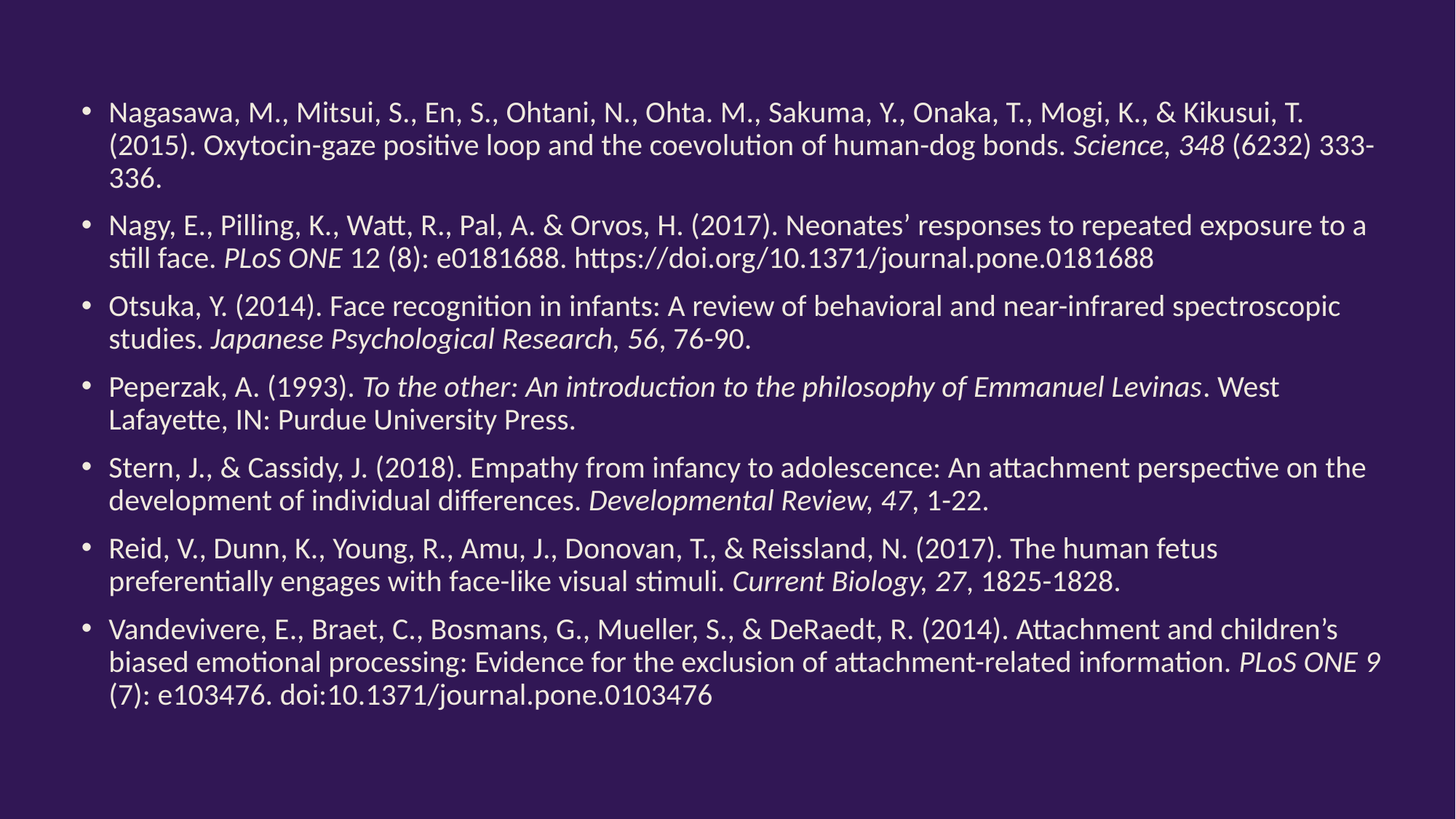

Nagasawa, M., Mitsui, S., En, S., Ohtani, N., Ohta. M., Sakuma, Y., Onaka, T., Mogi, K., & Kikusui, T. (2015). Oxytocin-gaze positive loop and the coevolution of human-dog bonds. Science, 348 (6232) 333-336.
Nagy, E., Pilling, K., Watt, R., Pal, A. & Orvos, H. (2017). Neonates’ responses to repeated exposure to a still face. PLoS ONE 12 (8): e0181688. https://doi.org/10.1371/journal.pone.0181688
Otsuka, Y. (2014). Face recognition in infants: A review of behavioral and near-infrared spectroscopic studies. Japanese Psychological Research, 56, 76-90.
Peperzak, A. (1993). To the other: An introduction to the philosophy of Emmanuel Levinas. West Lafayette, IN: Purdue University Press.
Stern, J., & Cassidy, J. (2018). Empathy from infancy to adolescence: An attachment perspective on the development of individual differences. Developmental Review, 47, 1-22.
Reid, V., Dunn, K., Young, R., Amu, J., Donovan, T., & Reissland, N. (2017). The human fetus preferentially engages with face-like visual stimuli. Current Biology, 27, 1825-1828.
Vandevivere, E., Braet, C., Bosmans, G., Mueller, S., & DeRaedt, R. (2014). Attachment and children’s biased emotional processing: Evidence for the exclusion of attachment-related information. PLoS ONE 9 (7): e103476. doi:10.1371/journal.pone.0103476